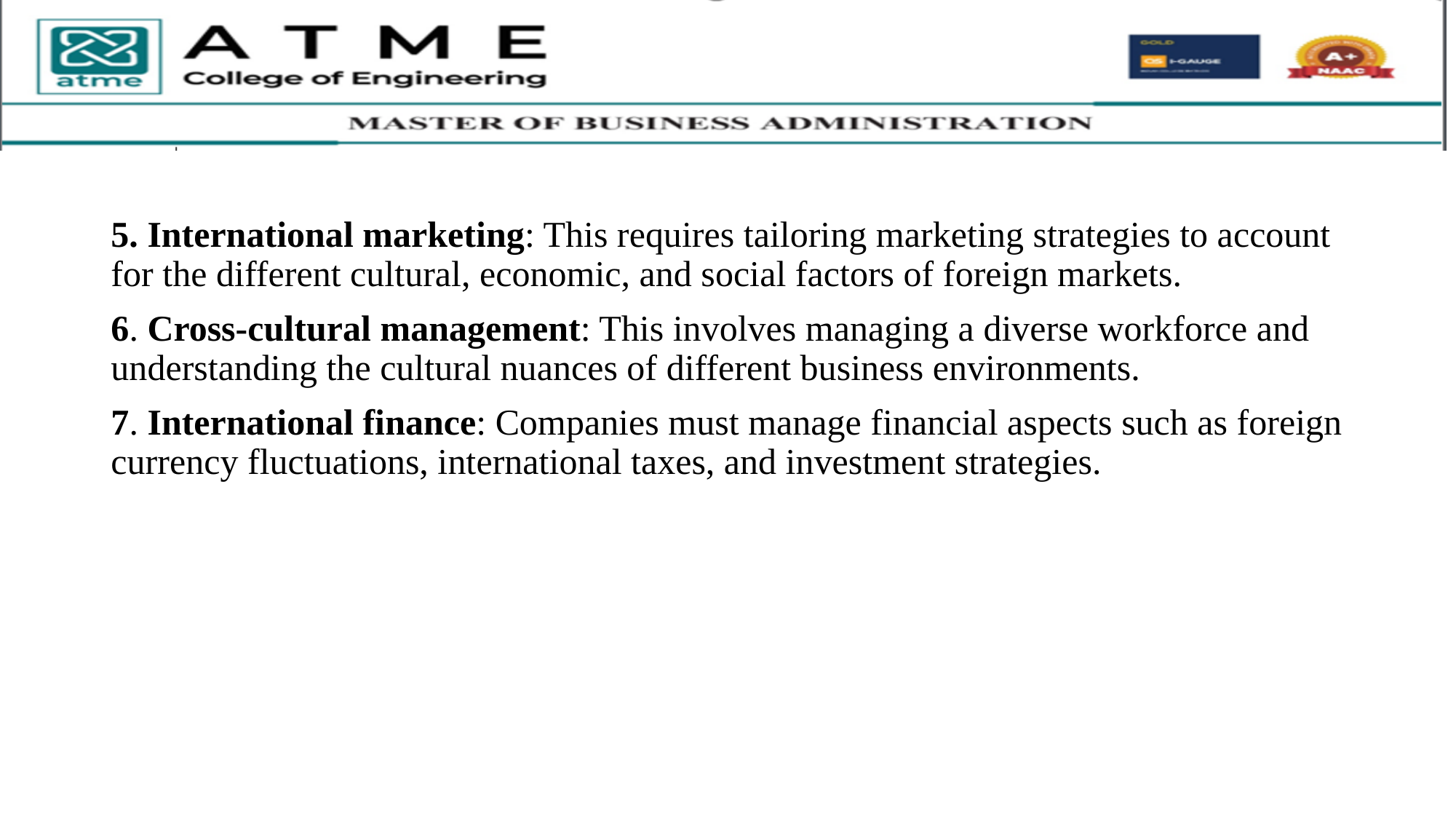

5. International marketing: This requires tailoring marketing strategies to account for the different cultural, economic, and social factors of foreign markets.
6. Cross-cultural management: This involves managing a diverse workforce and understanding the cultural nuances of different business environments.
7. International finance: Companies must manage financial aspects such as foreign currency fluctuations, international taxes, and investment strategies.